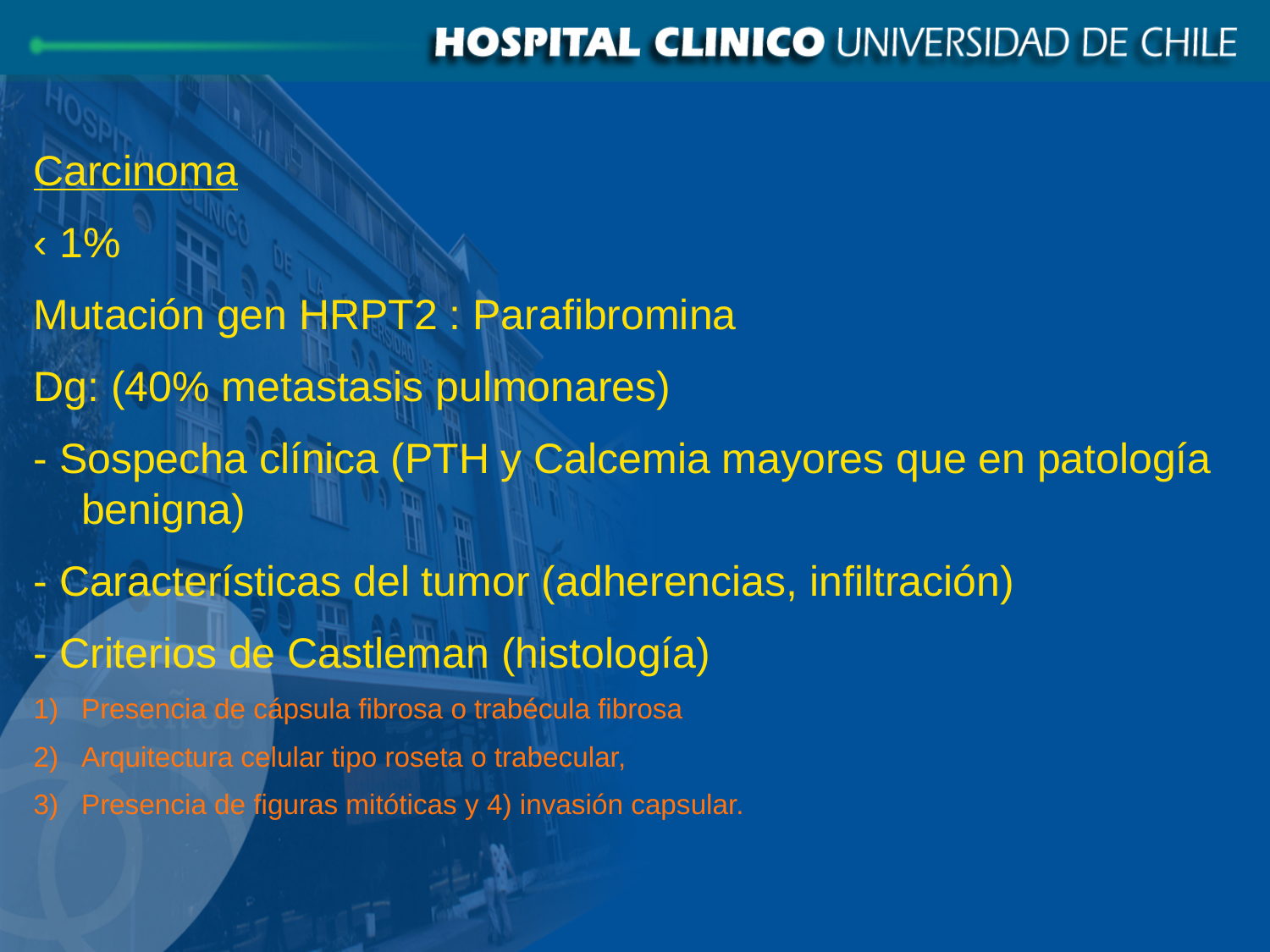

Carcinoma
‹ 1%
Mutación gen HRPT2 : Parafibromina
Dg: (40% metastasis pulmonares)
- Sospecha clínica (PTH y Calcemia mayores que en patología benigna)
- Características del tumor (adherencias, infiltración)
- Criterios de Castleman (histología)
Presencia de cápsula fibrosa o trabécula fibrosa
Arquitectura celular tipo roseta o trabecular,
Presencia de figuras mitóticas y 4) invasión capsular.